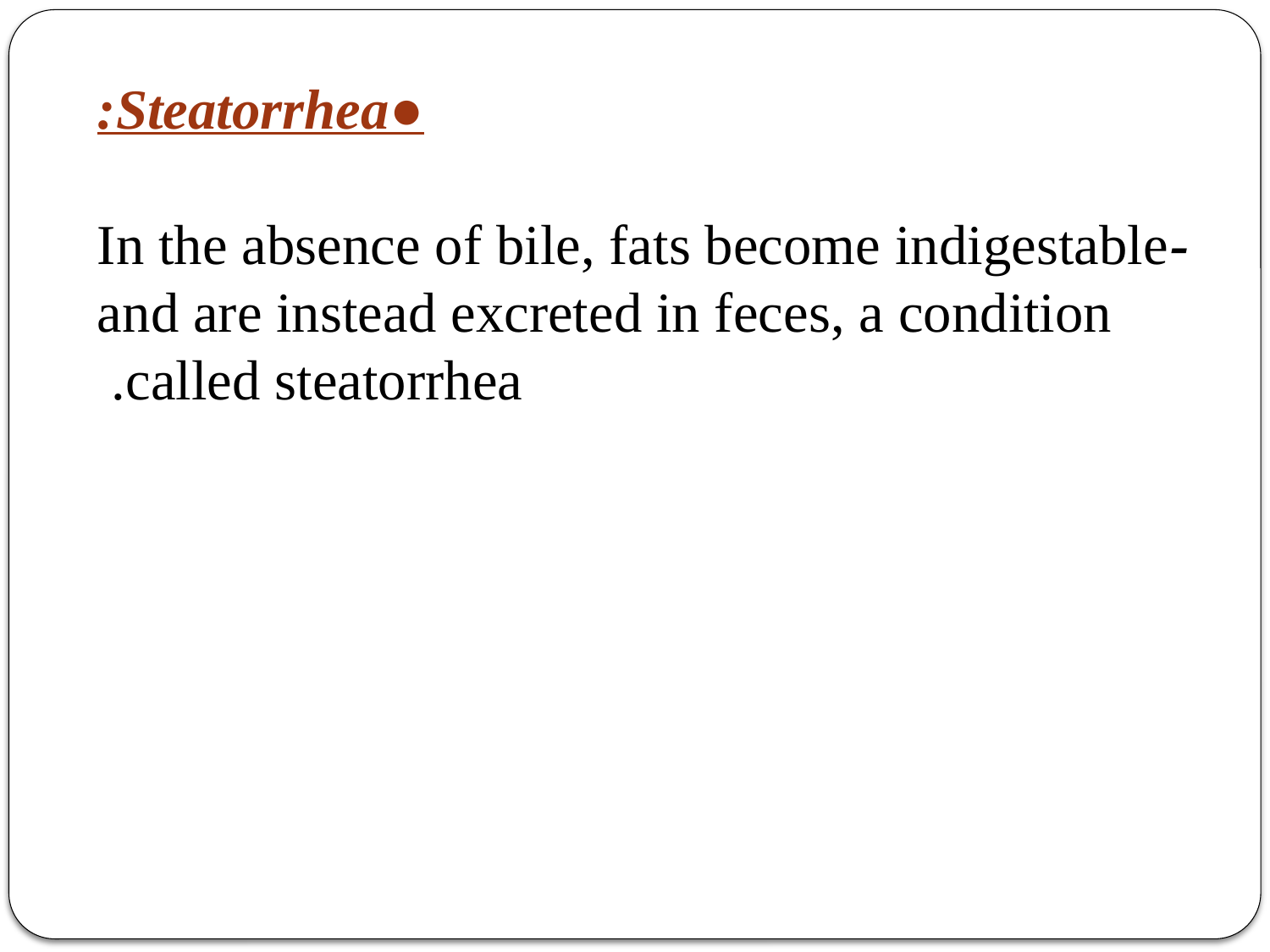

●Steatorrhea:

-In the absence of bile, fats become indigestable and are instead excreted in feces, a condition called steatorrhea.